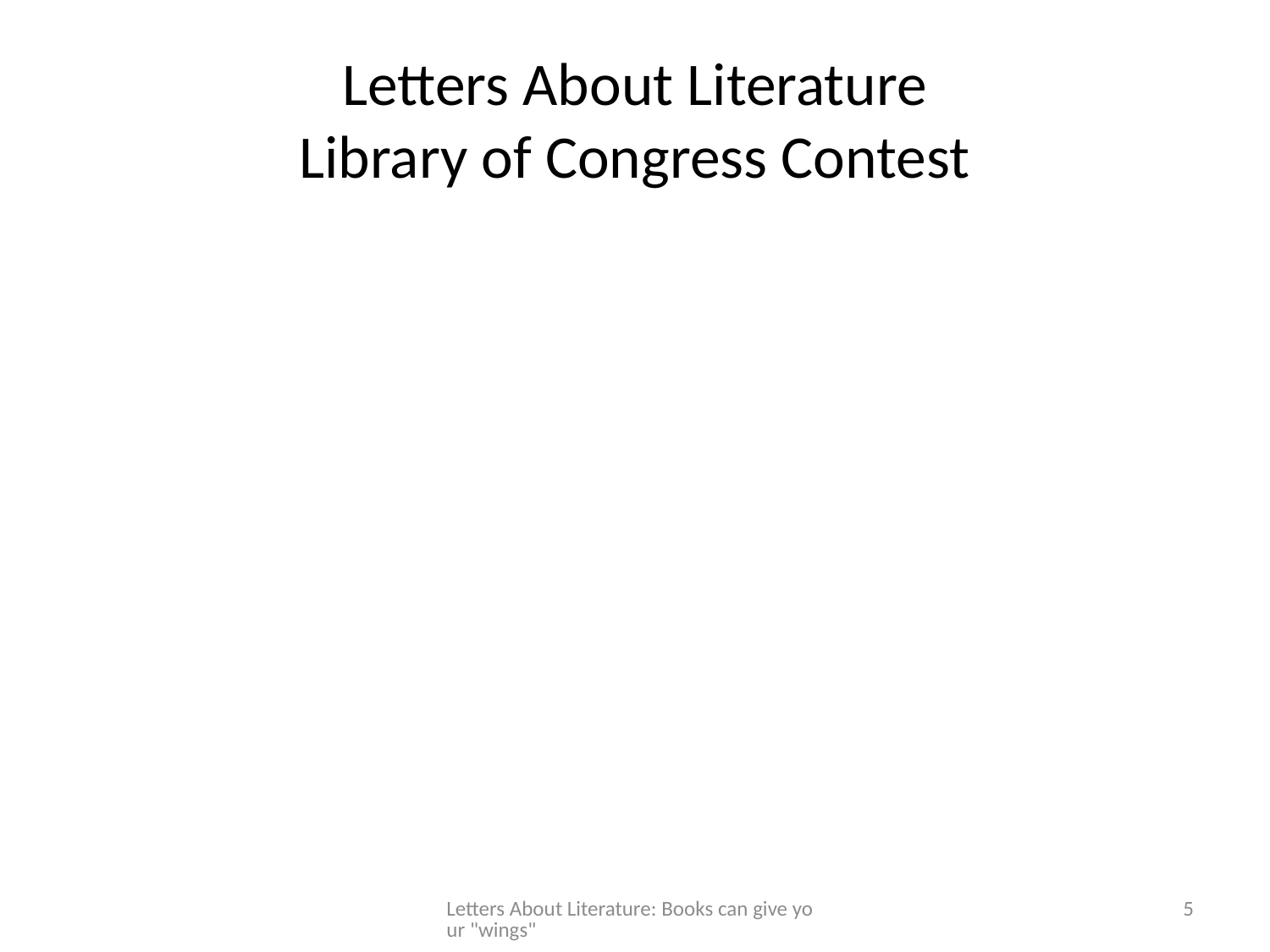

# Letters About Literature Library of Congress Contest

Letters About Literature: Books can give your "wings"
5